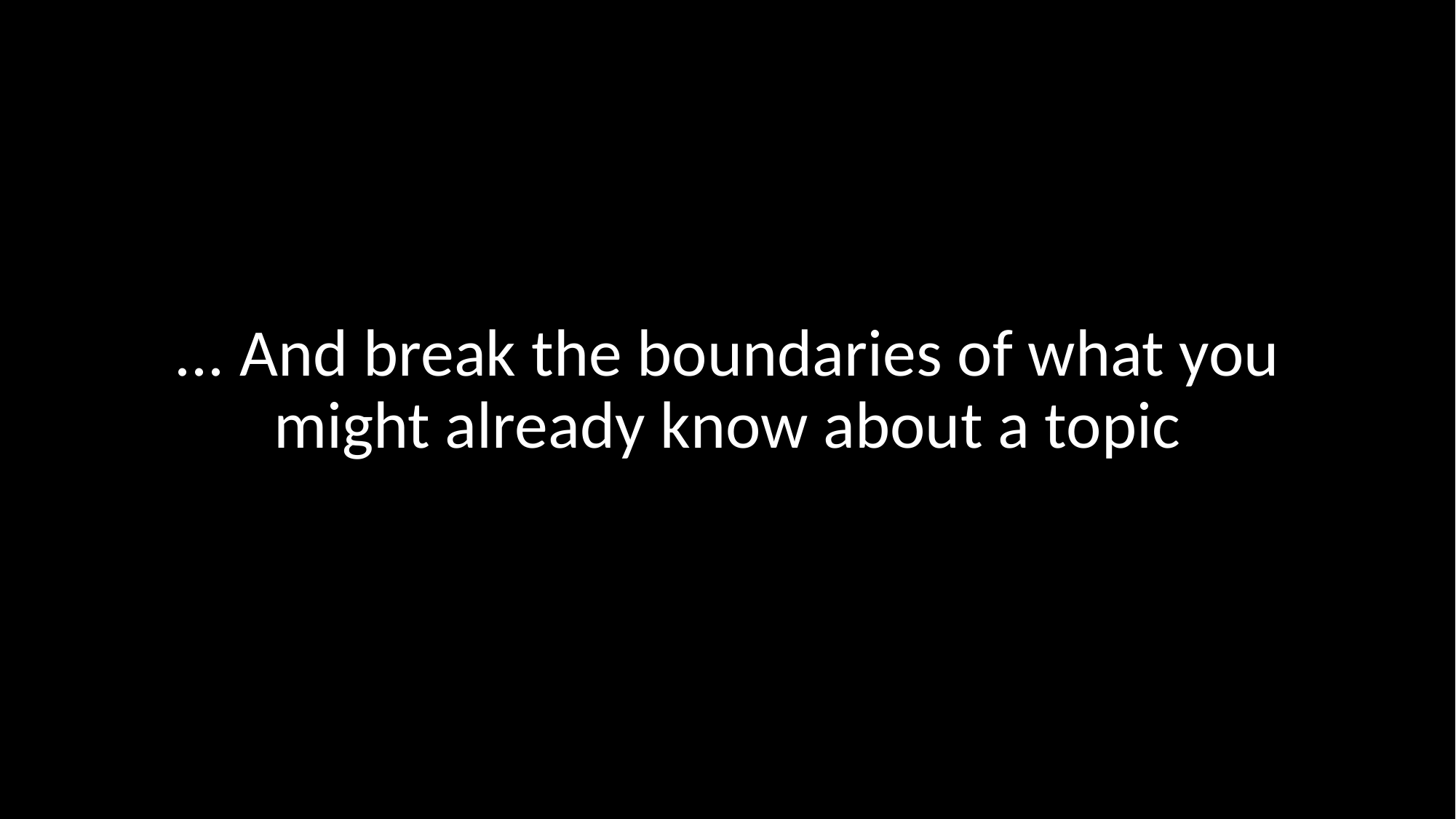

... And break the boundaries of what you might already know about a topic